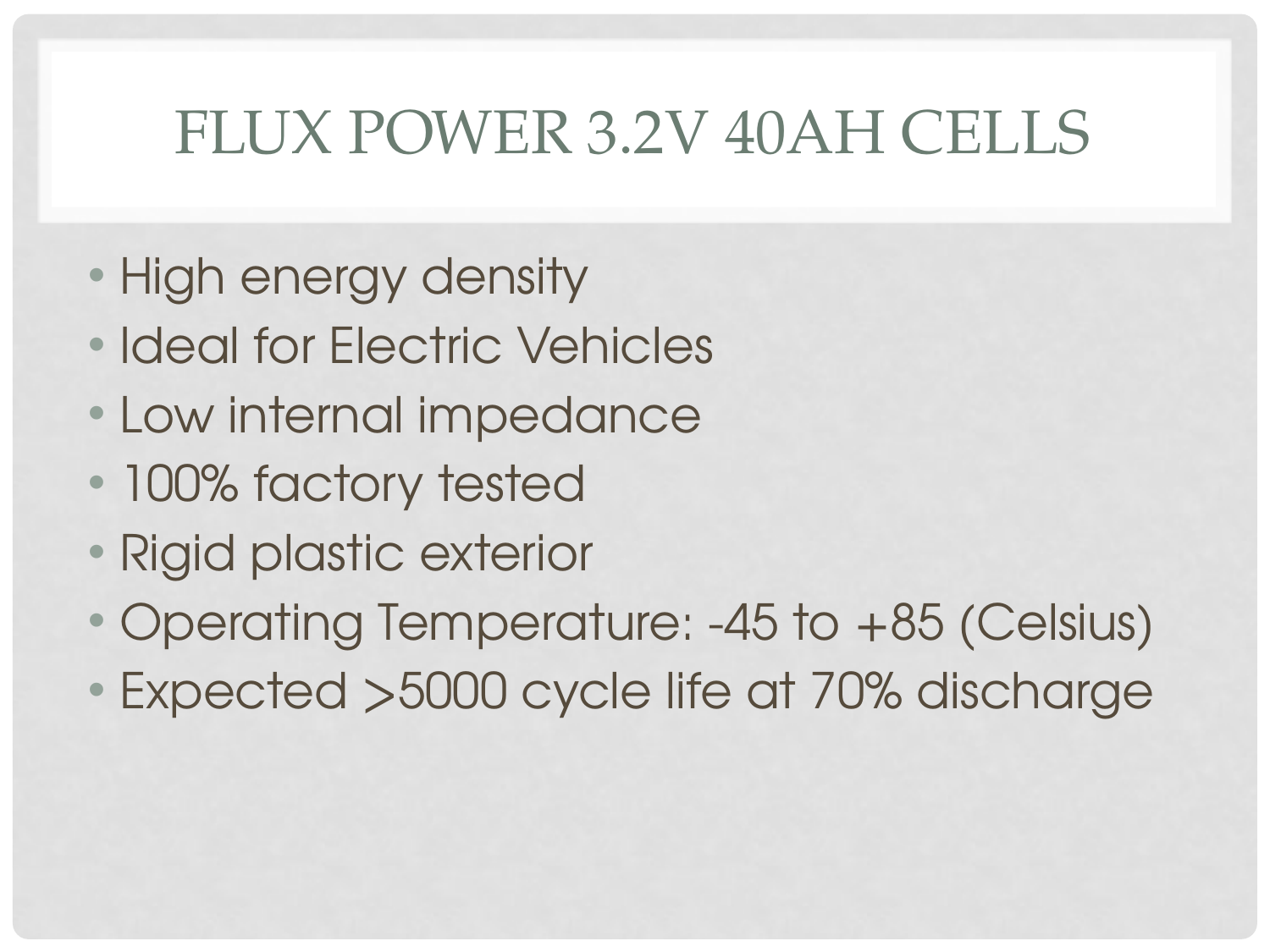

# FLUX power 3.2V 40ah cells
High energy density
Ideal for Electric Vehicles
Low internal impedance
100% factory tested
Rigid plastic exterior
Operating Temperature: -45 to +85 (Celsius)
Expected >5000 cycle life at 70% discharge